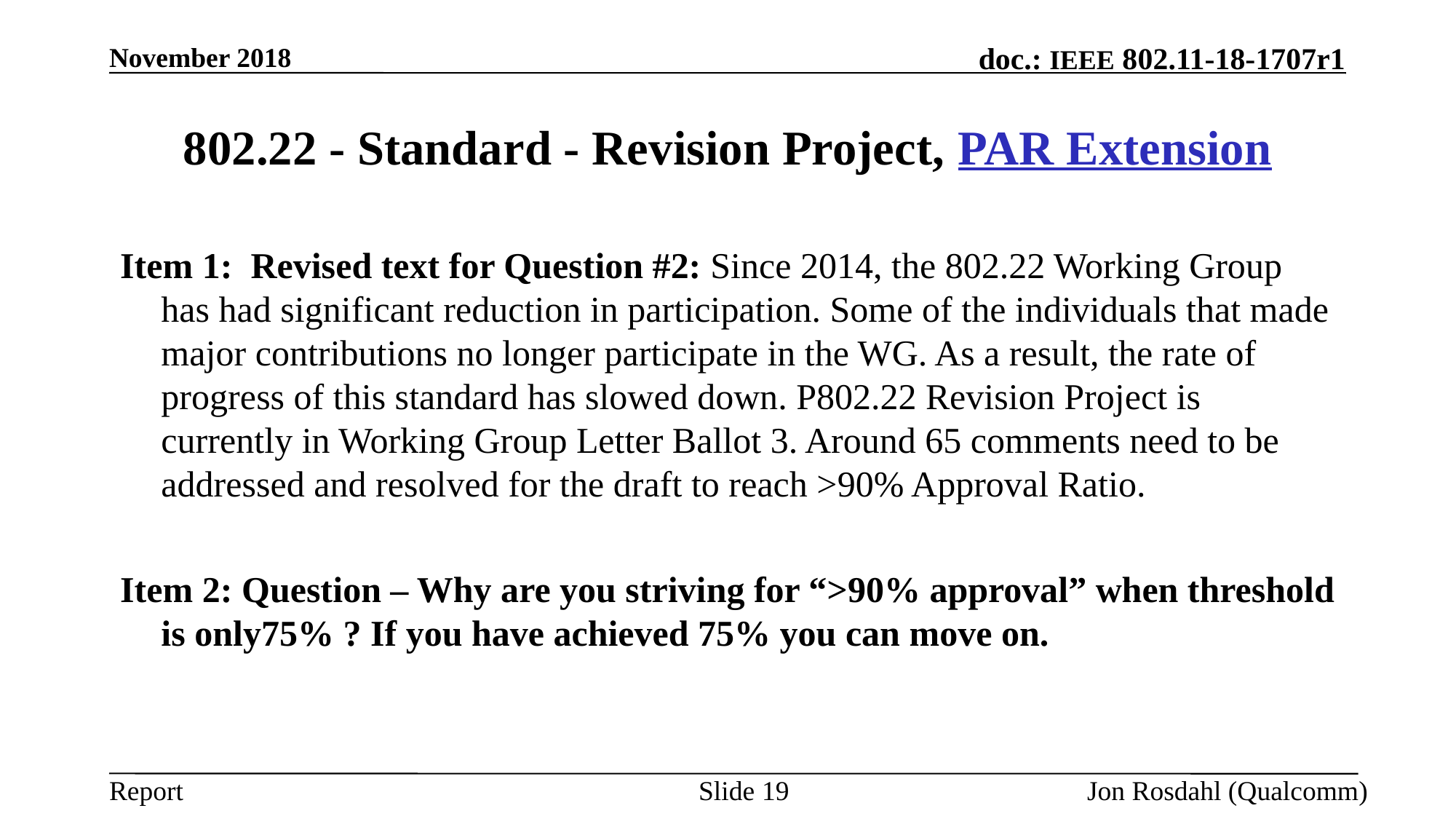

November 2018
# 802.22 - Standard - Revision Project, PAR Extension
Item 1:  Revised text for Question #2: Since 2014, the 802.22 Working Group has had significant reduction in participation. Some of the individuals that made major contributions no longer participate in the WG. As a result, the rate of progress of this standard has slowed down. P802.22 Revision Project is currently in Working Group Letter Ballot 3. Around 65 comments need to be addressed and resolved for the draft to reach >90% Approval Ratio.

Item 2: Question – Why are you striving for “>90% approval” when threshold is only75% ? If you have achieved 75% you can move on.

Slide 19
Jon Rosdahl (Qualcomm)